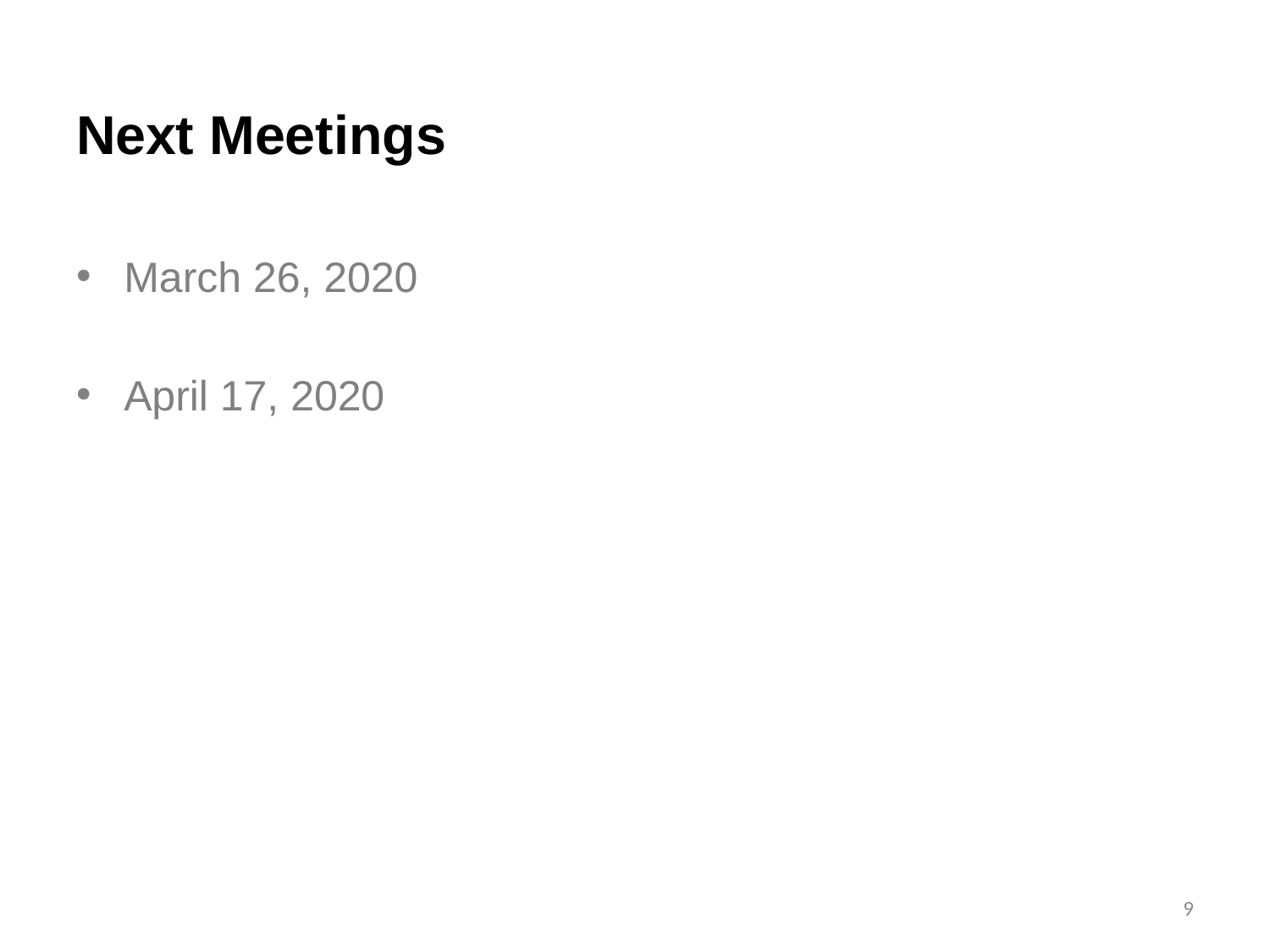

# Next Meetings
March 26, 2020

April 17, 2020

9